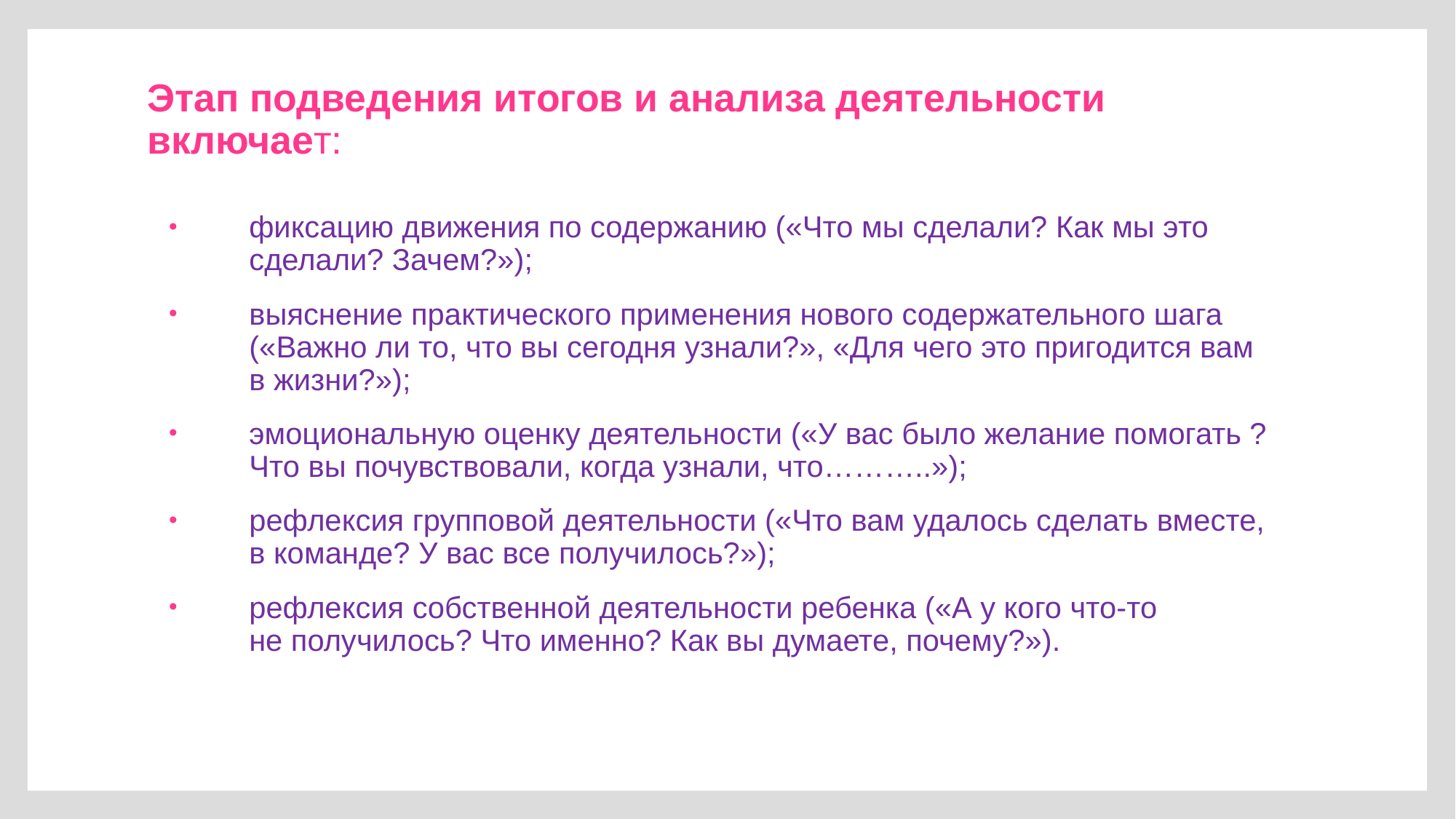

# Этап подведения итогов и анализа деятельности включает:
фиксацию движения по содержанию («Что мы сделали? Как мы это сделали? Зачем?»);
выяснение практического применения нового содержательного шага («Важно ли то, что вы сегодня узнали?», «Для чего это пригодится вам в жизни?»);
эмоциональную оценку деятельности («У вас было желание помогать ? Что вы почувствовали, когда узнали, что………..»);
рефлексия групповой деятельности («Что вам удалось сделать вместе, в команде? У вас все получилось?»);
рефлексия собственной деятельности ребенка («А у кого что-то не получилось? Что именно? Как вы думаете, почему?»).